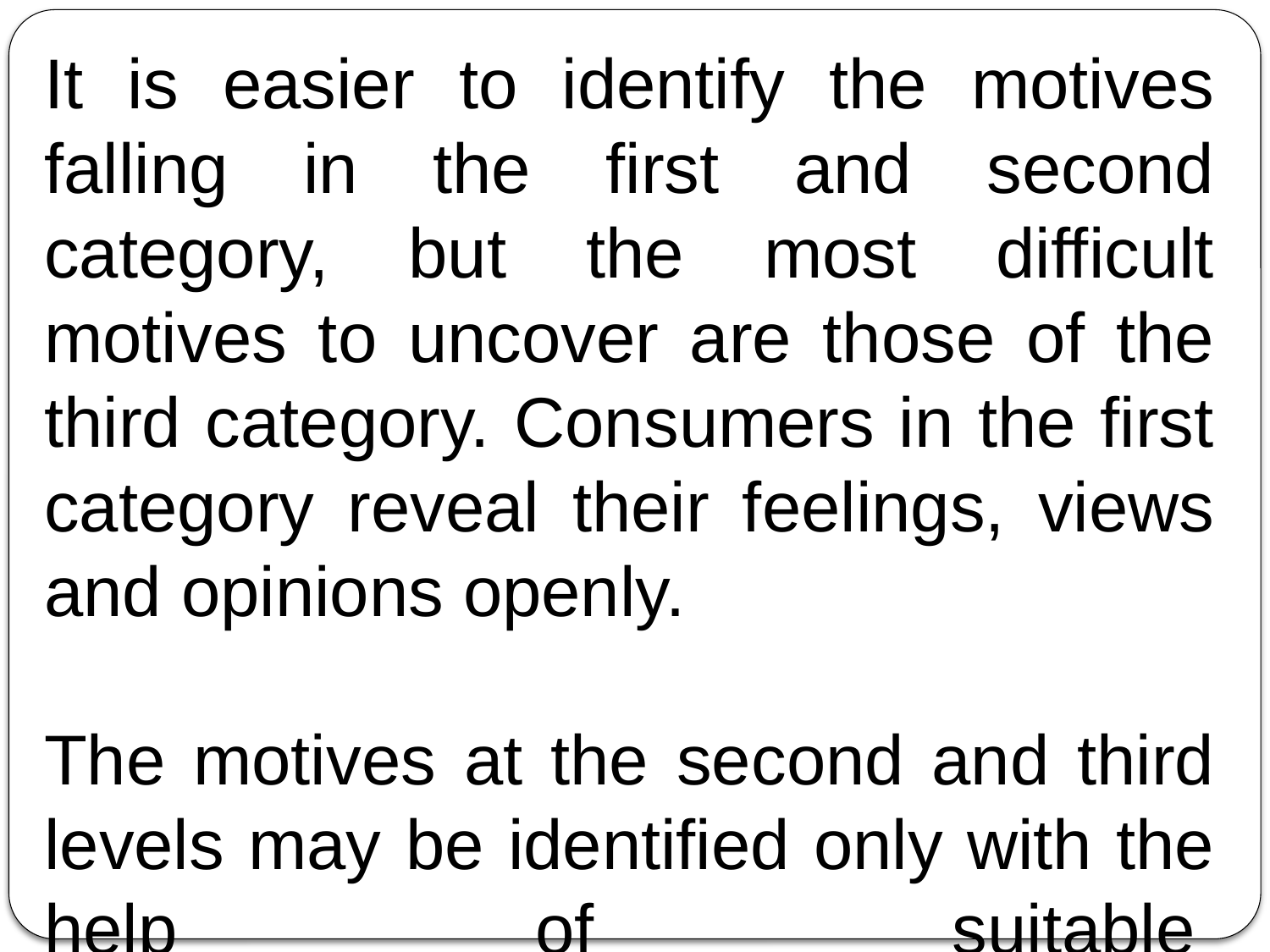

It is easier to identify the motives falling in the first and second category, but the most difficult motives to uncover are those of the third category. Consumers in the first category reveal their feelings, views and opinions openly.

The motives at the second and third levels may be identified only with the help of suitable techniques of motivation research.